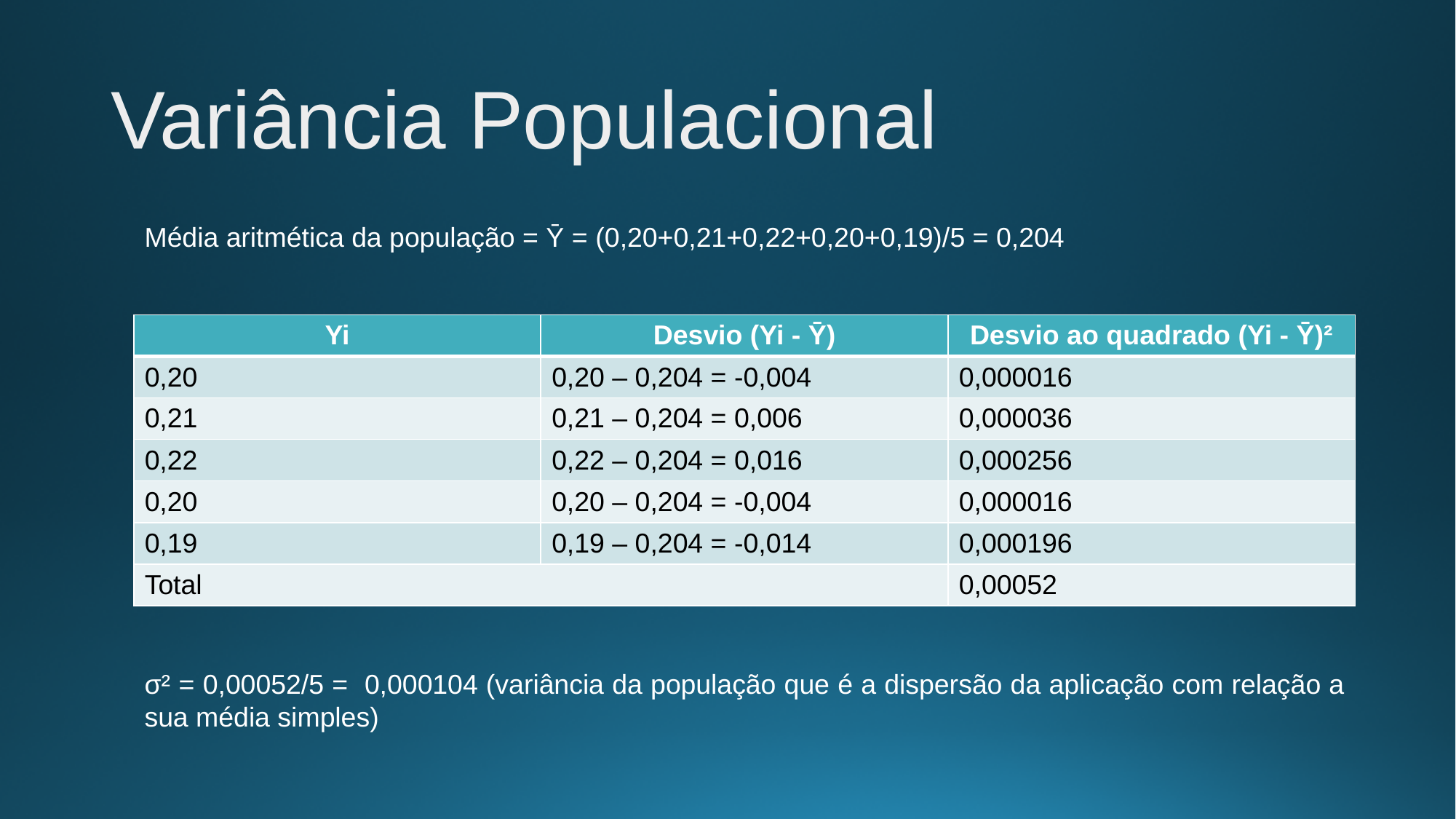

Variância Populacional
Média aritmética da população = Ῡ = (0,20+0,21+0,22+0,20+0,19)/5 = 0,204
| Yi | Desvio (Yi - Ῡ) | Desvio ao quadrado (Yi - Ῡ)² |
| --- | --- | --- |
| 0,20 | 0,20 – 0,204 = -0,004 | 0,000016 |
| 0,21 | 0,21 – 0,204 = 0,006 | 0,000036 |
| 0,22 | 0,22 – 0,204 = 0,016 | 0,000256 |
| 0,20 | 0,20 – 0,204 = -0,004 | 0,000016 |
| 0,19 | 0,19 – 0,204 = -0,014 | 0,000196 |
| Total |  | 0,00052 |
σ² = 0,00052/5 =  0,000104 (variância da população que é a dispersão da aplicação com relação a sua média simples)